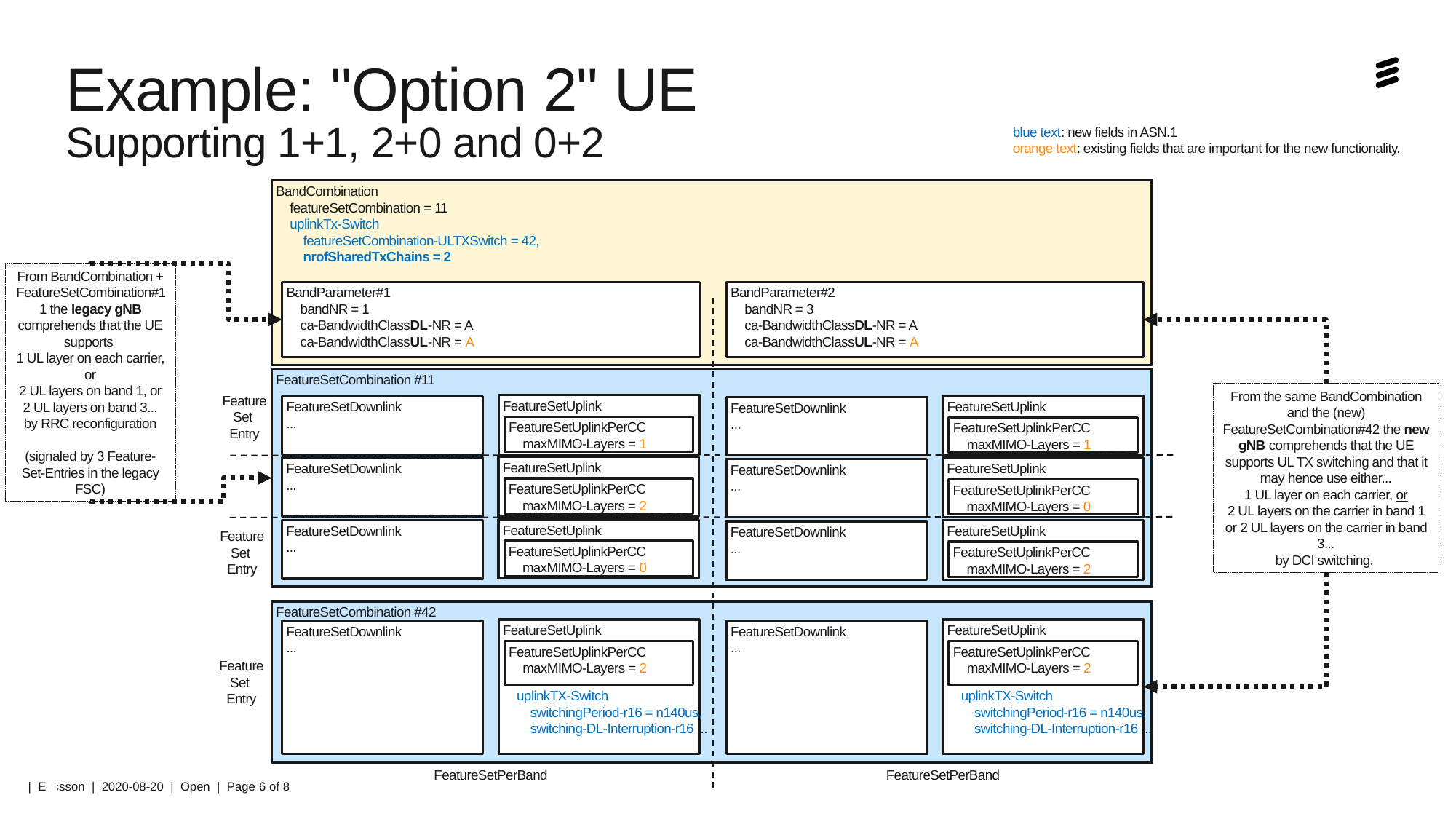

# Example: "Option 2" UE Supporting 1+1, 2+0 and 0+2
blue text: new fields in ASN.1
orange text: existing fields that are important for the new functionality.
BandCombination
    featureSetCombination = 11
    uplinkTx-Switch
        featureSetCombination-ULTXSwitch = 42,
        nrofSharedTxChains = 2

From BandCombination + FeatureSetCombination#11 the legacy gNB comprehends that the UE supports
1 UL layer on each carrier, or
2 UL layers on band 1, or
2 UL layers on band 3...
by RRC reconfiguration

(signaled by 3 Feature-Set-Entries in the legacy FSC)
BandParameter#1
    bandNR = 1
    ca-BandwidthClassDL-NR = A
    ca-BandwidthClassUL-NR = A
BandParameter#2
    bandNR = 3
    ca-BandwidthClassDL-NR = A
    ca-BandwidthClassUL-NR = A
FeatureSetCombination #11
Feature
Set
Entry
FeatureSetUplink

FeatureSetDownlink
...

FeatureSetUplink

FeatureSetDownlink
...

From the same BandCombination and the (new) FeatureSetCombination#42 the new gNB comprehends that the UE supports UL TX switching and that it may hence use either...
1 UL layer on each carrier, or
2 UL layers on the carrier in band 1 or 2 UL layers on the carrier in band 3...
by DCI switching.
FeatureSetUplinkPerCC
    maxMIMO-Layers = 1

FeatureSetUplinkPerCC
    maxMIMO-Layers = 1

FeatureSetUplink

FeatureSetDownlink
...

FeatureSetUplink

FeatureSetDownlink
...

FeatureSetUplinkPerCC
    maxMIMO-Layers = 2

FeatureSetUplinkPerCC
    maxMIMO-Layers = 0

FeatureSetUplink

FeatureSetDownlink
...

FeatureSetUplink

FeatureSetDownlink
...

Feature
Set
Entry
FeatureSetUplinkPerCC
    maxMIMO-Layers = 0

FeatureSetUplinkPerCC
    maxMIMO-Layers = 2

FeatureSetCombination #42
FeatureSetUplink

    uplinkTX-Switch
        switchingPeriod-r16 = n140us,
        switching-DL-Interruption-r16 ...
FeatureSetUplink

    uplinkTX-Switch
        switchingPeriod-r16 = n140us,
        switching-DL-Interruption-r16 ...
FeatureSetDownlink
...

FeatureSetDownlink
...

FeatureSetUplinkPerCC
    maxMIMO-Layers = 2

FeatureSetUplinkPerCC
    maxMIMO-Layers = 2

Feature
Set
Entry
FeatureSetPerBand
FeatureSetPerBand